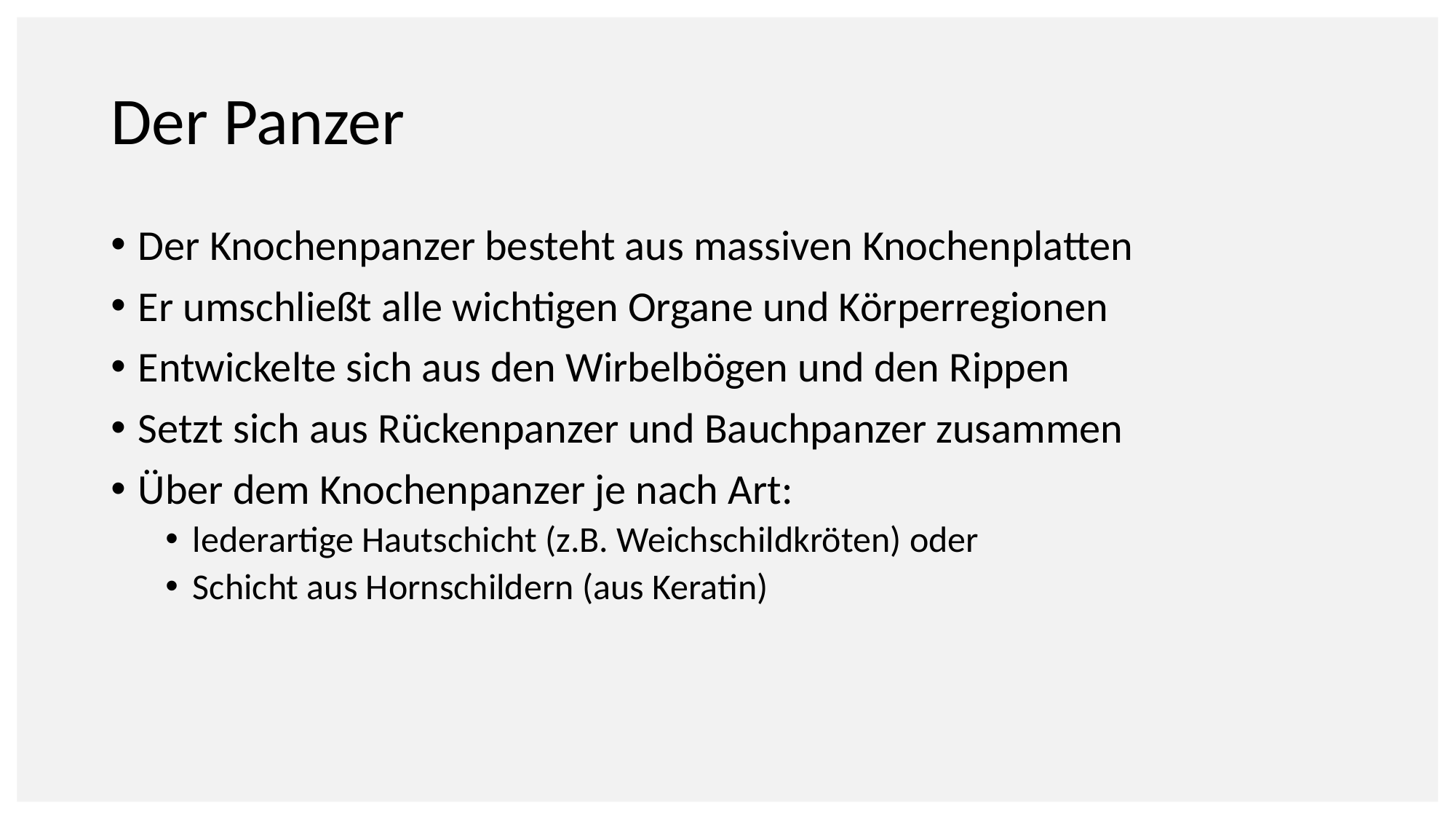

# Der Panzer
Der Knochenpanzer besteht aus massiven Knochenplatten
Er umschließt alle wichtigen Organe und Körperregionen
Entwickelte sich aus den Wirbelbögen und den Rippen
Setzt sich aus Rückenpanzer und Bauchpanzer zusammen
Über dem Knochenpanzer je nach Art:
lederartige Hautschicht (z.B. Weichschildkröten) oder
Schicht aus Hornschildern (aus Keratin)